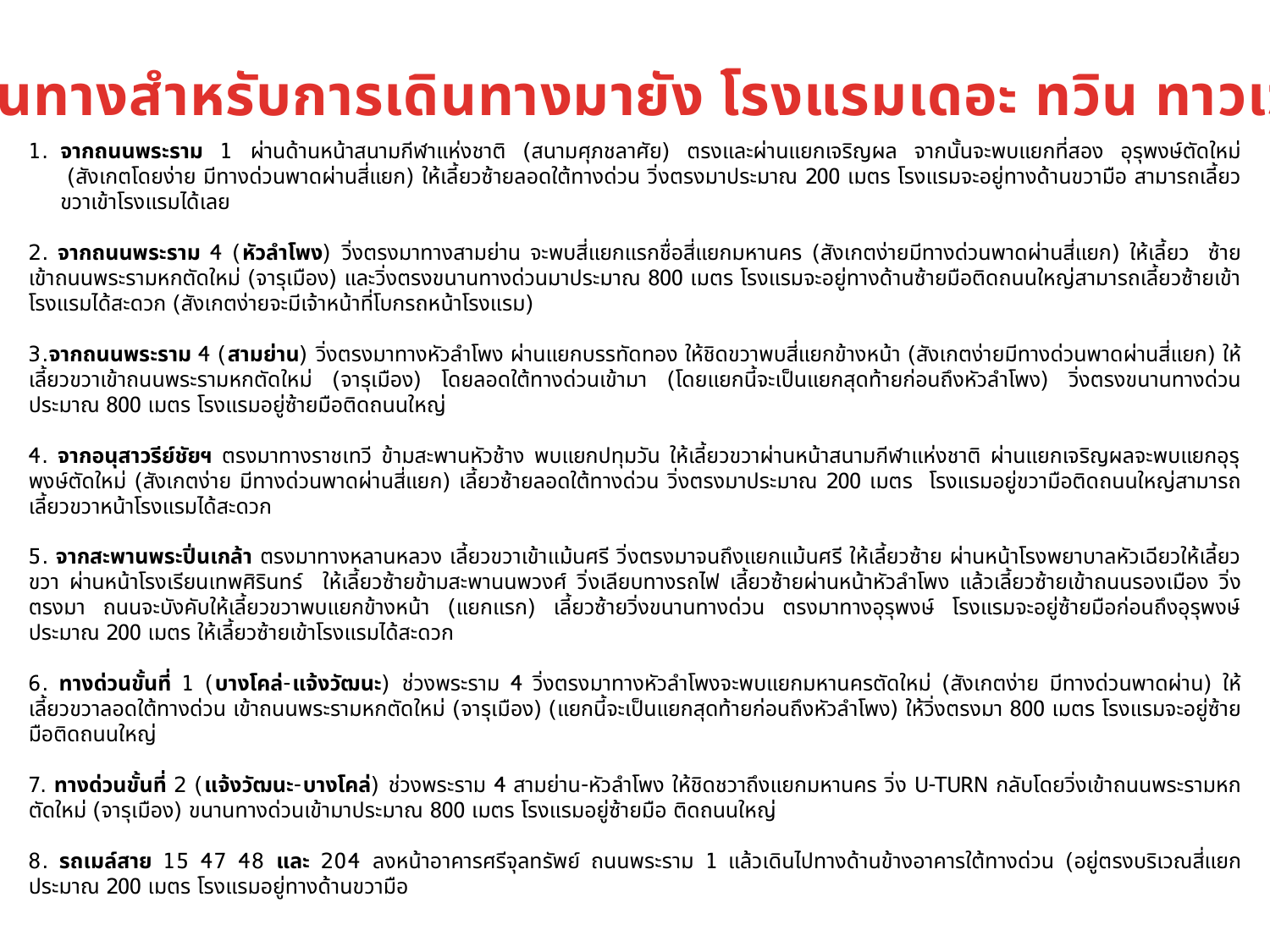

เส้นทางสำหรับการเดินทางมายัง โรงแรมเดอะ ทวิน ทาวเวอร์
จากถนนพระราม 1 ผ่านด้านหน้าสนามกีฬาแห่งชาติ (สนามศุภชลาศัย) ตรงและผ่านแยกเจริญผล จากนั้นจะพบแยกที่สอง อุรุพงษ์ตัดใหม่ (สังเกตโดยง่าย มีทางด่วนพาดผ่านสี่แยก) ให้เลี้ยวซ้ายลอดใต้ทางด่วน วิ่งตรงมาประมาณ 200 เมตร โรงแรมจะอยู่ทางด้านขวามือ สามารถเลี้ยวขวาเข้าโรงแรมได้เลย

2. จากถนนพระราม 4 (หัวลำโพง) วิ่งตรงมาทางสามย่าน จะพบสี่แยกแรกชื่อสี่แยกมหานคร (สังเกตง่ายมีทางด่วนพาดผ่านสี่แยก) ให้เลี้ยว  ซ้ายเข้าถนนพระรามหกตัดใหม่ (จารุเมือง) และวิ่งตรงขนานทางด่วนมาประมาณ 800 เมตร โรงแรมจะอยู่ทางด้านซ้ายมือติดถนนใหญ่สามารถเลี้ยวซ้ายเข้าโรงแรมได้สะดวก (สังเกตง่ายจะมีเจ้าหน้าที่โบกรถหน้าโรงแรม)

3.จากถนนพระราม 4 (สามย่าน) วิ่งตรงมาทางหัวลำโพง ผ่านแยกบรรทัดทอง ให้ชิดขวาพบสี่แยกข้างหน้า (สังเกตง่ายมีทางด่วนพาดผ่านสี่แยก) ให้เลี้ยวขวาเข้าถนนพระรามหกตัดใหม่ (จารุเมือง) โดยลอดใต้ทางด่วนเข้ามา (โดยแยกนี้จะเป็นแยกสุดท้ายก่อนถึงหัวลำโพง) วิ่งตรงขนานทางด่วนประมาณ 800 เมตร โรงแรมอยู่ซ้ายมือติดถนนใหญ่

4. จากอนุสาวรีย์ชัยฯ ตรงมาทางราชเทวี ข้ามสะพานหัวช้าง พบแยกปทุมวัน ให้เลี้ยวขวาผ่านหน้าสนามกีฬาแห่งชาติ ผ่านแยกเจริญผลจะพบแยกอุรุพงษ์ตัดใหม่ (สังเกตง่าย มีทางด่วนพาดผ่านสี่แยก) เลี้ยวซ้ายลอดใต้ทางด่วน วิ่งตรงมาประมาณ 200 เมตร  โรงแรมอยู่ขวามือติดถนนใหญ่สามารถเลี้ยวขวาหน้าโรงแรมได้สะดวก

5. จากสะพานพระปิ่นเกล้า ตรงมาทางหลานหลวง เลี้ยวขวาเข้าแม้นศรี วิ่งตรงมาจนถึงแยกแม้นศรี ให้เลี้ยวซ้าย ผ่านหน้าโรงพยาบาลหัวเฉียวให้เลี้ยวขวา ผ่านหน้าโรงเรียนเทพศิรินทร์  ให้เลี้ยวซ้ายข้ามสะพานนพวงศ์ วิ่งเลียบทางรถไฟ เลี้ยวซ้ายผ่านหน้าหัวลำโพง แล้วเลี้ยวซ้ายเข้าถนนรองเมือง วิ่งตรงมา ถนนจะบังคับให้เลี้ยวขวาพบแยกข้างหน้า (แยกแรก) เลี้ยวซ้ายวิ่งขนานทางด่วน ตรงมาทางอุรุพงษ์ โรงแรมจะอยู่ซ้ายมือก่อนถึงอุรุพงษ์ประมาณ 200 เมตร ให้เลี้ยวซ้ายเข้าโรงแรมได้สะดวก

6. ทางด่วนขั้นที่ 1 (บางโคล่-แจ้งวัฒนะ) ช่วงพระราม 4 วิ่งตรงมาทางหัวลำโพงจะพบแยกมหานครตัดใหม่ (สังเกตง่าย มีทางด่วนพาดผ่าน) ให้เลี้ยวขวาลอดใต้ทางด่วน เข้าถนนพระรามหกตัดใหม่ (จารุเมือง) (แยกนี้จะเป็นแยกสุดท้ายก่อนถึงหัวลำโพง) ให้วิ่งตรงมา 800 เมตร โรงแรมจะอยู่ซ้ายมือติดถนนใหญ่

7. ทางด่วนขั้นที่ 2 (แจ้งวัฒนะ-บางโคล่) ช่วงพระราม 4 สามย่าน-หัวลำโพง ให้ชิดชวาถึงแยกมหานคร วิ่ง U-TURN กลับโดยวิ่งเข้าถนนพระรามหกตัดใหม่ (จารุเมือง) ขนานทางด่วนเข้ามาประมาณ 800 เมตร โรงแรมอยู่ซ้ายมือ ติดถนนใหญ่

8. รถเมล์สาย 15 47 48 และ 204 ลงหน้าอาคารศรีจุลทรัพย์ ถนนพระราม 1 แล้วเดินไปทางด้านข้างอาคารใต้ทางด่วน (อยู่ตรงบริเวณสี่แยกประมาณ 200 เมตร โรงแรมอยู่ทางด้านขวามือ